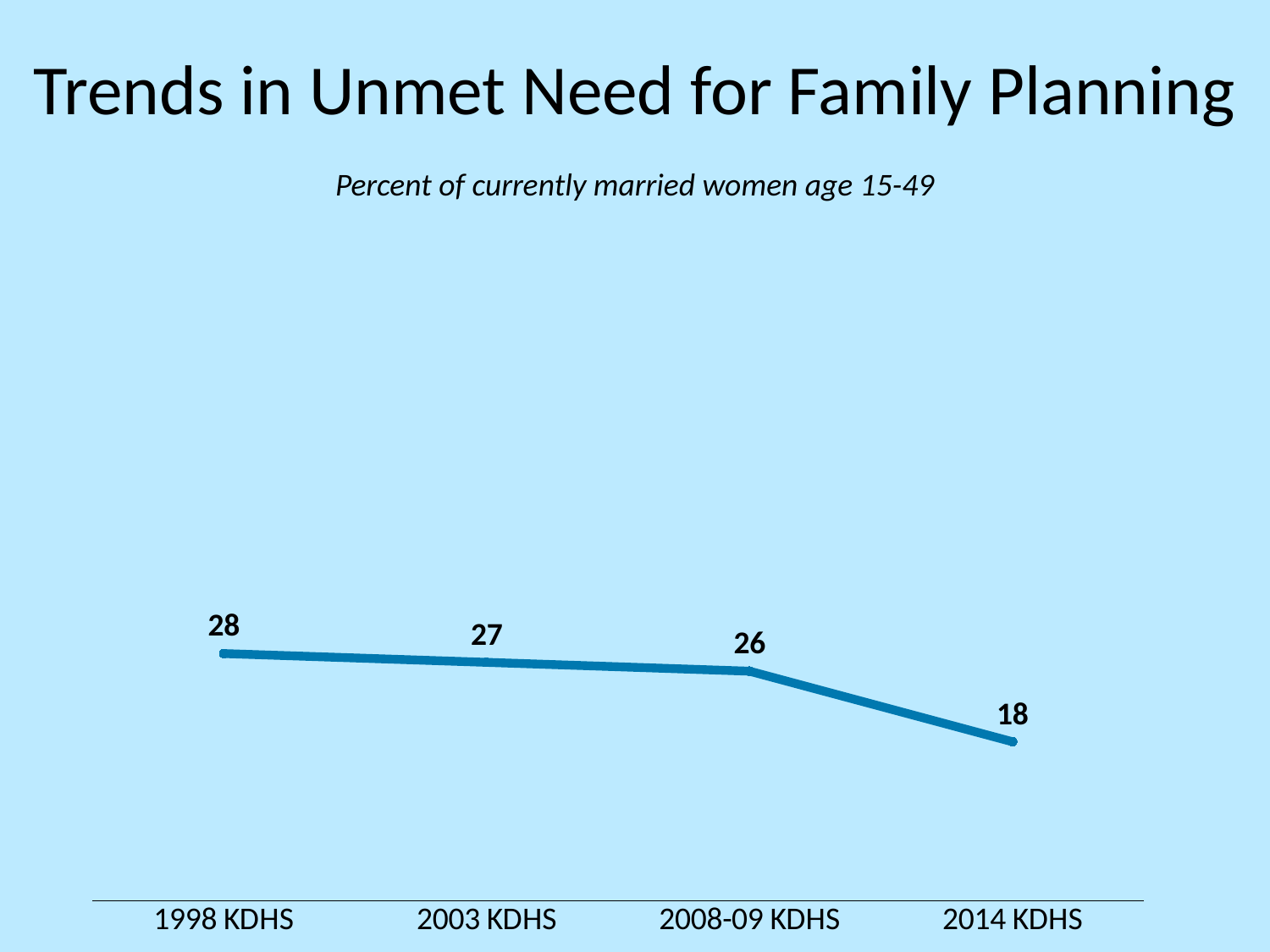

# Trends in Unmet Need for Family Planning
Percent of currently married women age 15-49

### Chart

| Category | Any method |
|---|---|
| 1998 KDHS | 28.0 |
| 2003 KDHS | 27.0 |
| 2008-09 KDHS | 26.0 |
| 2014 KDHS | 18.0 |